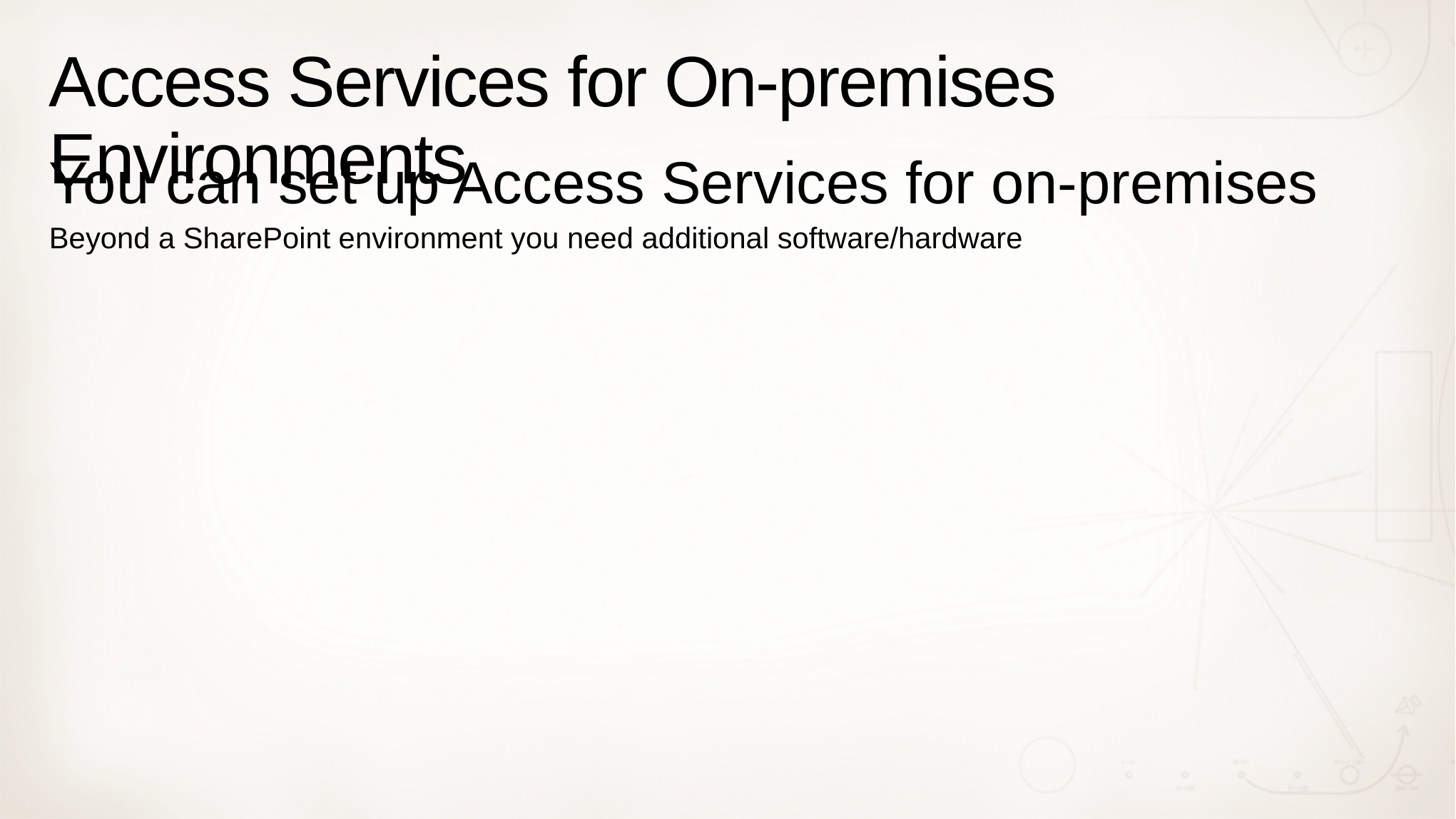

# Access Services for On-premises Environments
You can set up Access Services for on-premises
Beyond a SharePoint environment you need additional software/hardware